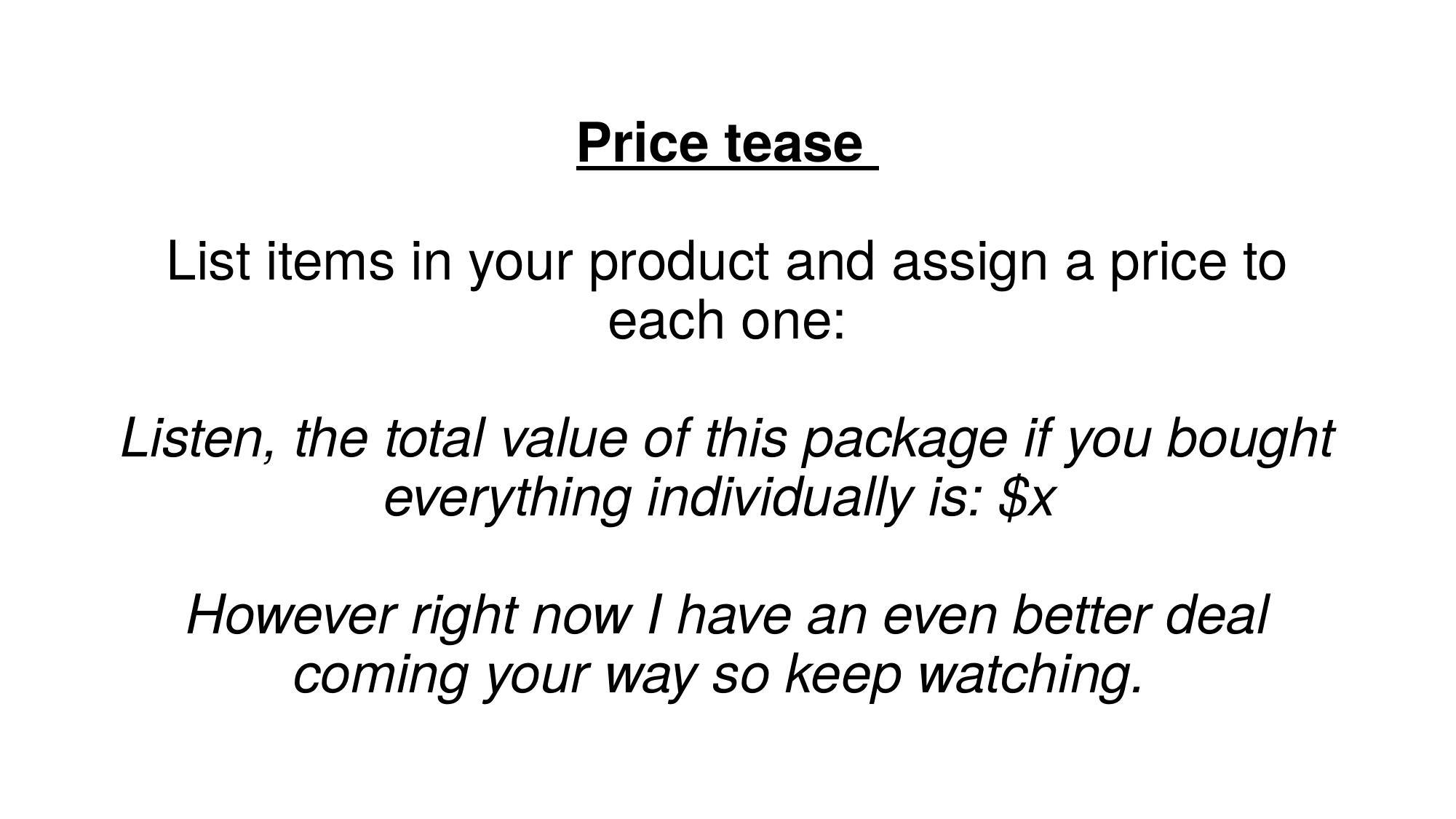

# Price tease List items in your product and assign a price to each one: Listen, the total value of this package if you bought everything individually is: $x However right now I have an even better deal coming your way so keep watching.